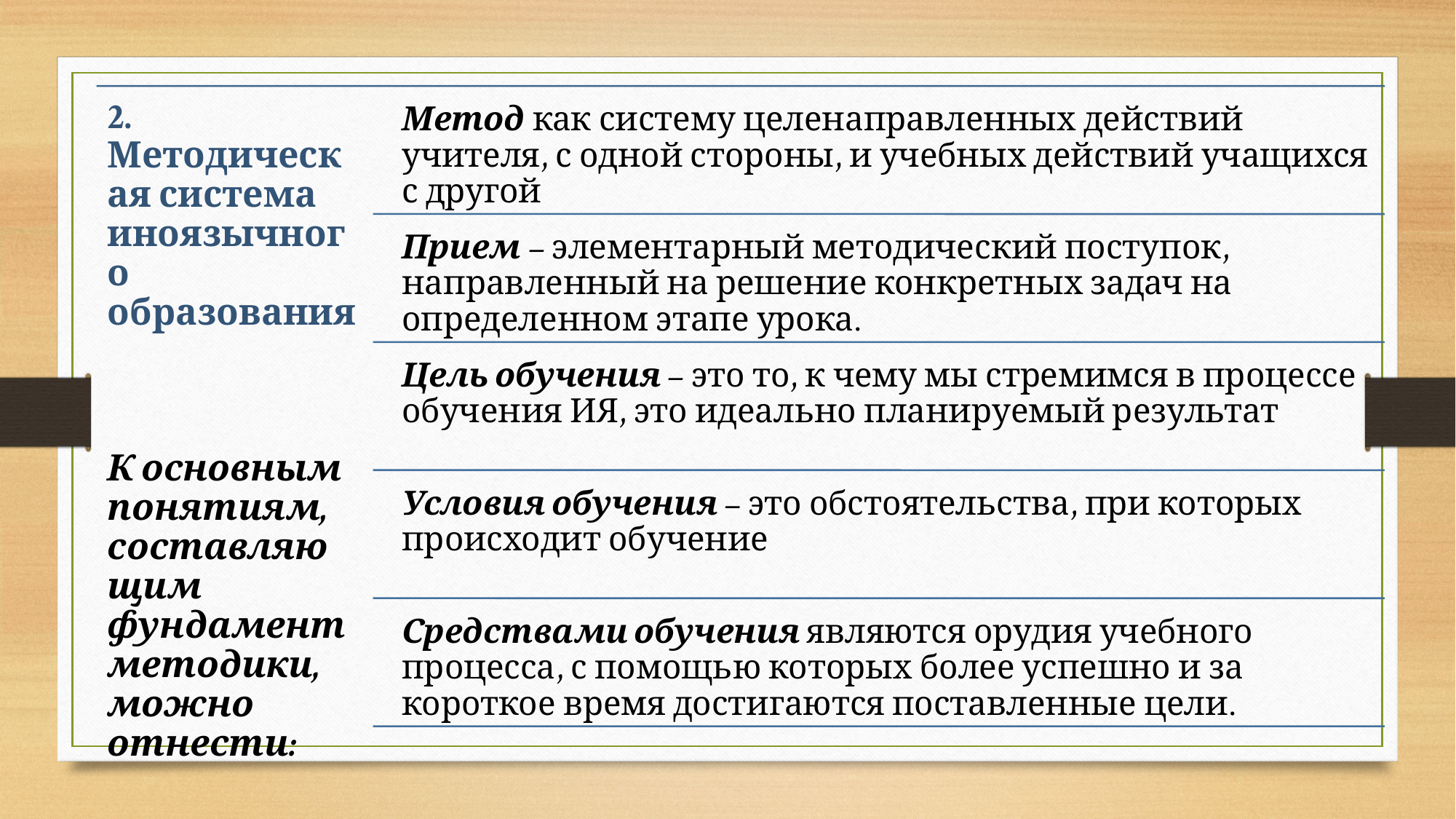

2. Методическая система иноязычного образования

К основным понятиям, составляющим фундамент методики, можно отнести:
Метод как систему целенаправленных действий учителя, с одной стороны, и учебных действий учащихся с другой
Прием – элементарный методический поступок, направленный на решение конкретных задач на определенном этапе урока.
Цель обучения – это то, к чему мы стремимся в процессе обучения ИЯ, это идеально планируемый результат
Условия обучения – это обстоятельства, при которых происходит обучение
Средствами обучения являются орудия учебного процесса, с помощью которых более успешно и за короткое время достигаются поставленные цели.